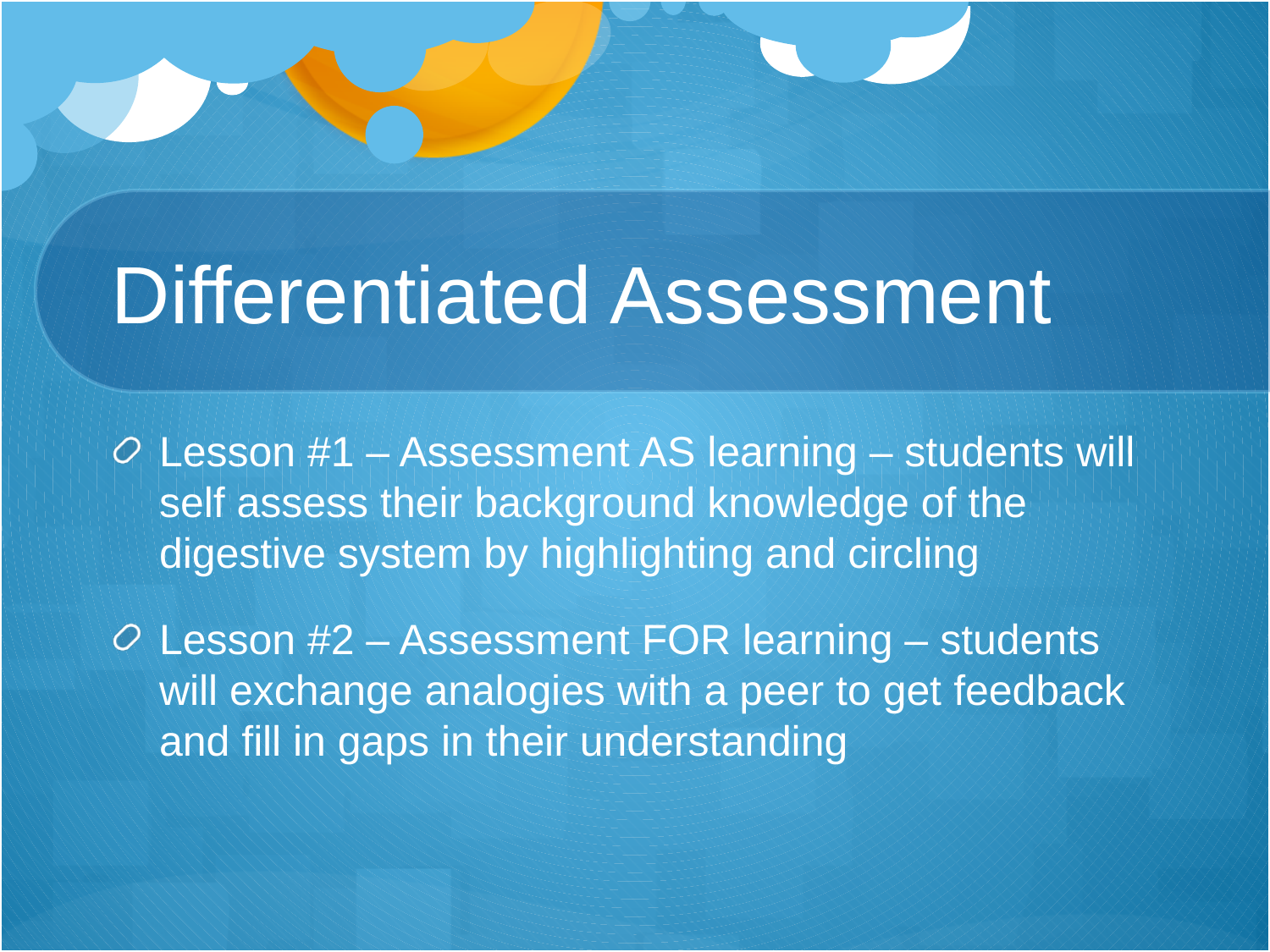

# Differentiated Assessment
Lesson #1 – Assessment AS learning – students will self assess their background knowledge of the digestive system by highlighting and circling
Lesson #2 – Assessment FOR learning – students will exchange analogies with a peer to get feedback and fill in gaps in their understanding